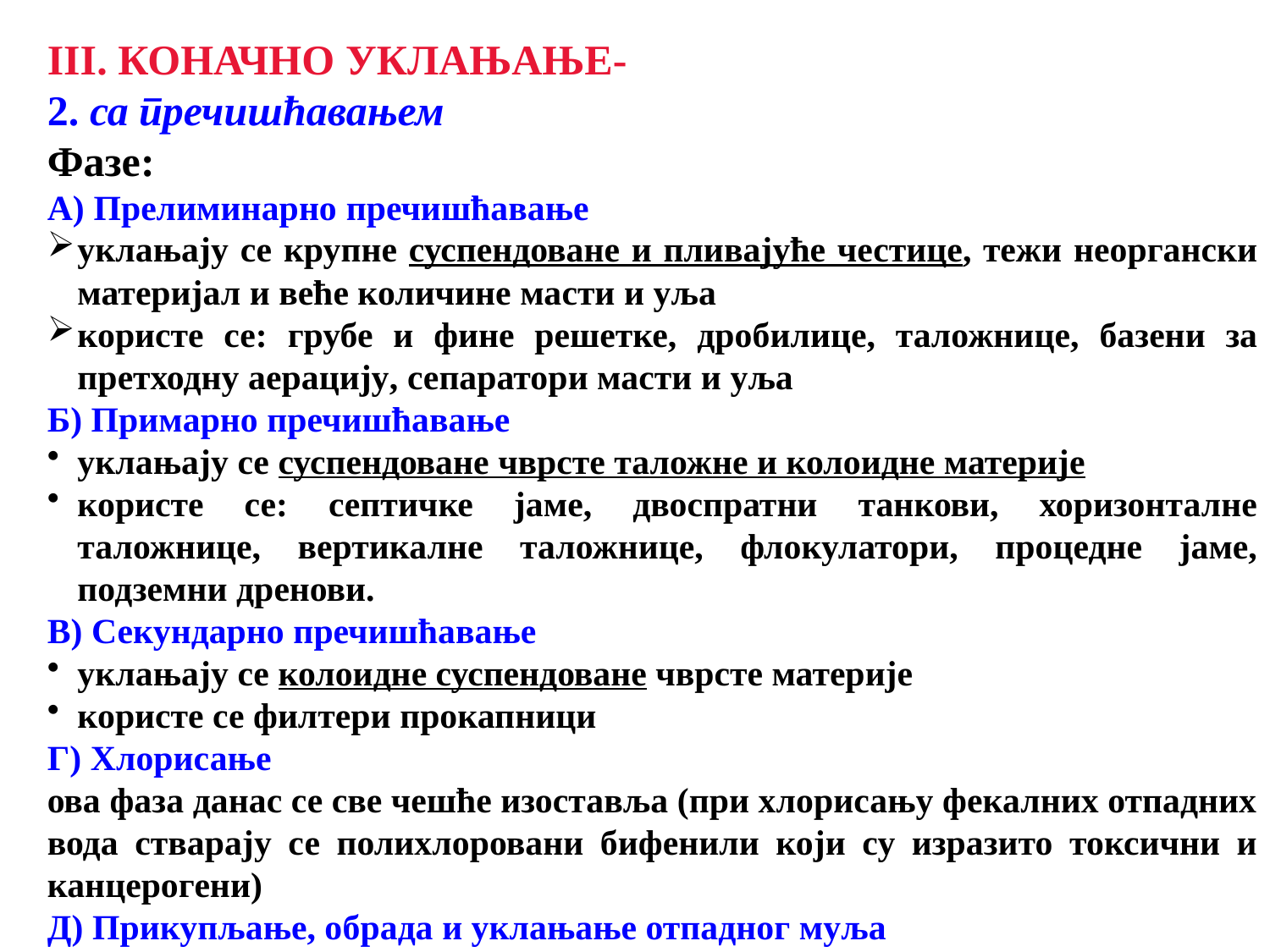

III. КОНАЧНО УКЛАЊАЊЕ-
2. са пречишћавањем
Фазе:
А) Прелиминарно пречишћавање
уклањају се крупне суспендоване и пливајуће честице, тежи неоргански материјал и веће количине масти и уља
користе се: грубе и фине решетке, дробилице, таложнице, базени за претходну аерацију, сепаратори масти и уља
Б) Примарно пречишћавање
уклањају се суспендоване чврсте таложне и колоидне материје
користе се: септичке јаме, двоспратни танкови, хоризонталне таложнице, вертикалне таложнице, флокулатори, процедне јаме, подземни дренови.
В) Секундарно пречишћавање
уклањају се колоидне суспендоване чврсте материје
користе се филтери прокапници
Г) Хлорисање
ова фаза данас се све чешће изоставља (при хлорисању фекалних отпадних вода стварају се полихлоровани бифенили који су изразито токсични и канцерогени)
Д) Прикупљање, обрада и уклањање отпадног муља